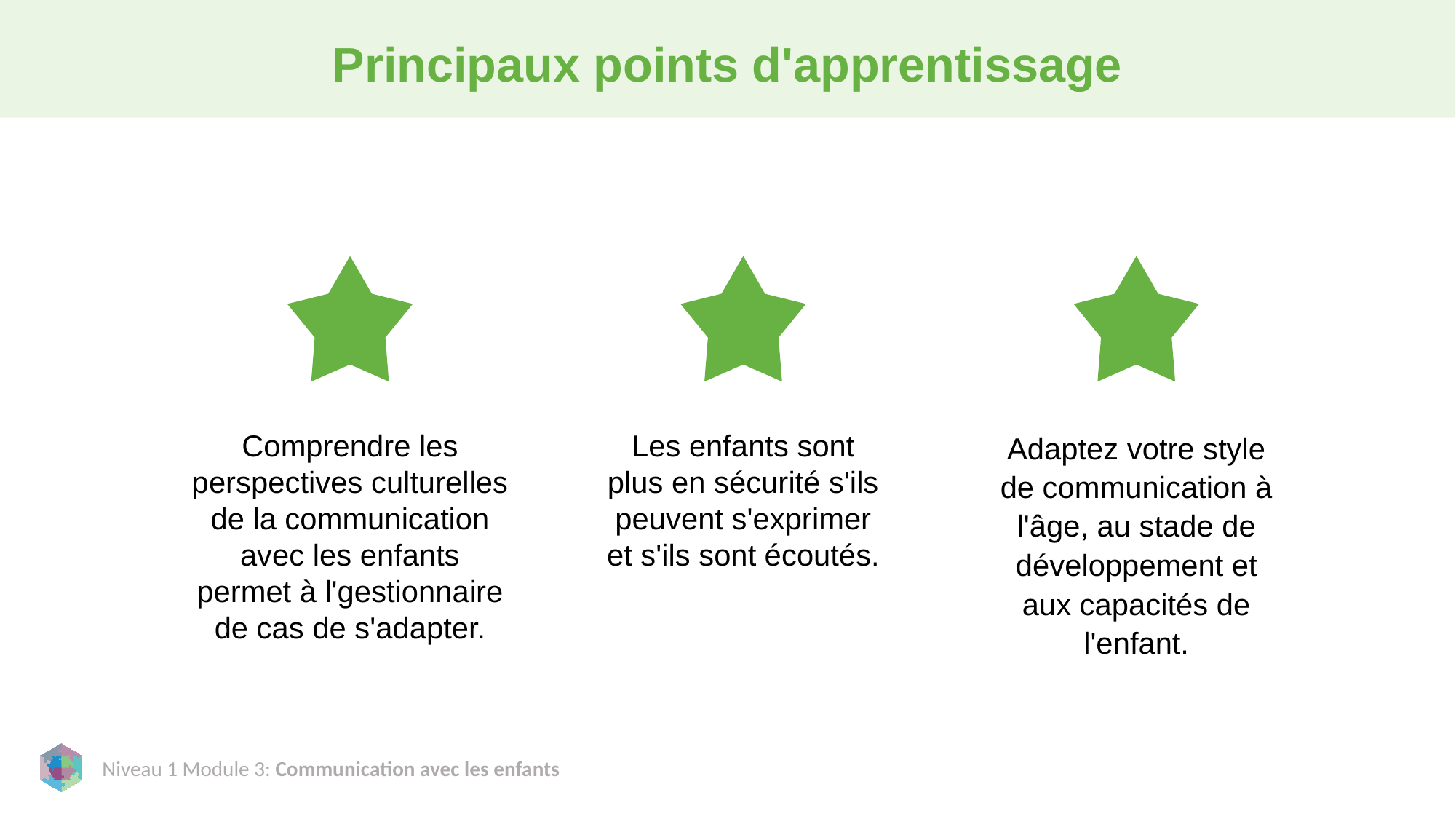

# Principaux points d'apprentissage

Comprendre les perspectives culturelles de la communication avec les enfants permet à l'gestionnaire de cas de s'adapter.
Les enfants sont plus en sécurité s'ils peuvent s'exprimer et s'ils sont écoutés.
Adaptez votre style de communication à l'âge, au stade de développement et aux capacités de l'enfant.